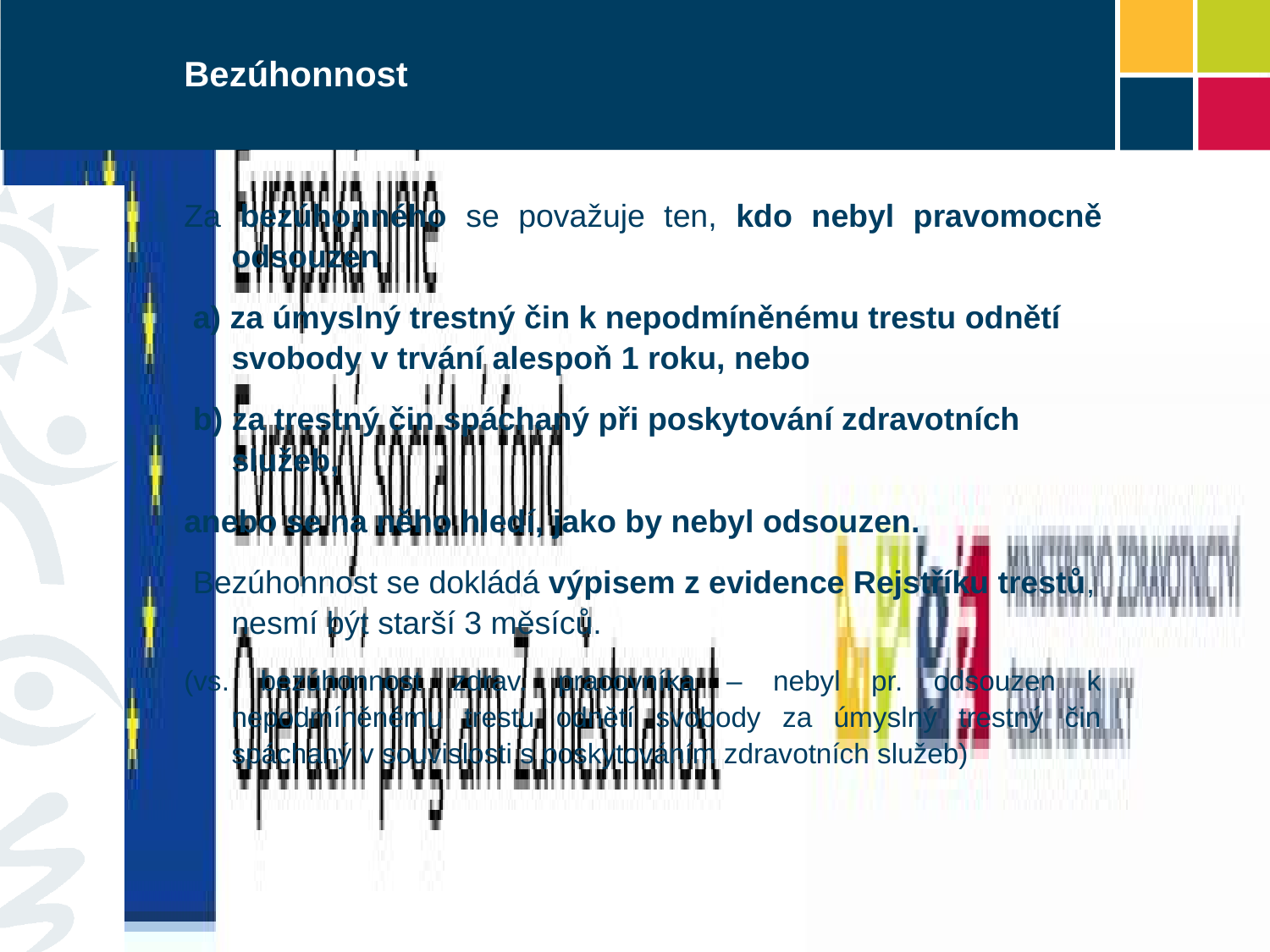

# Bezúhonnost
Za bezúhonného se považuje ten, kdo nebyl pravomocně odsouzen
 a) za úmyslný trestný čin k nepodmíněnému trestu odnětí svobody v trvání alespoň 1 roku, nebo
 b) za trestný čin spáchaný při poskytování zdravotních služeb,
anebo se na něho hledí, jako by nebyl odsouzen.
 Bezúhonnost se dokládá výpisem z evidence Rejstříku trestů, nesmí být starší 3 měsíců.
(vs. bezúhonnost zdrav. pracovníka – nebyl pr. odsouzen k nepodmíněnému trestu odnětí svobody za úmyslný trestný čin spáchaný v souvislosti s poskytováním zdravotních služeb)